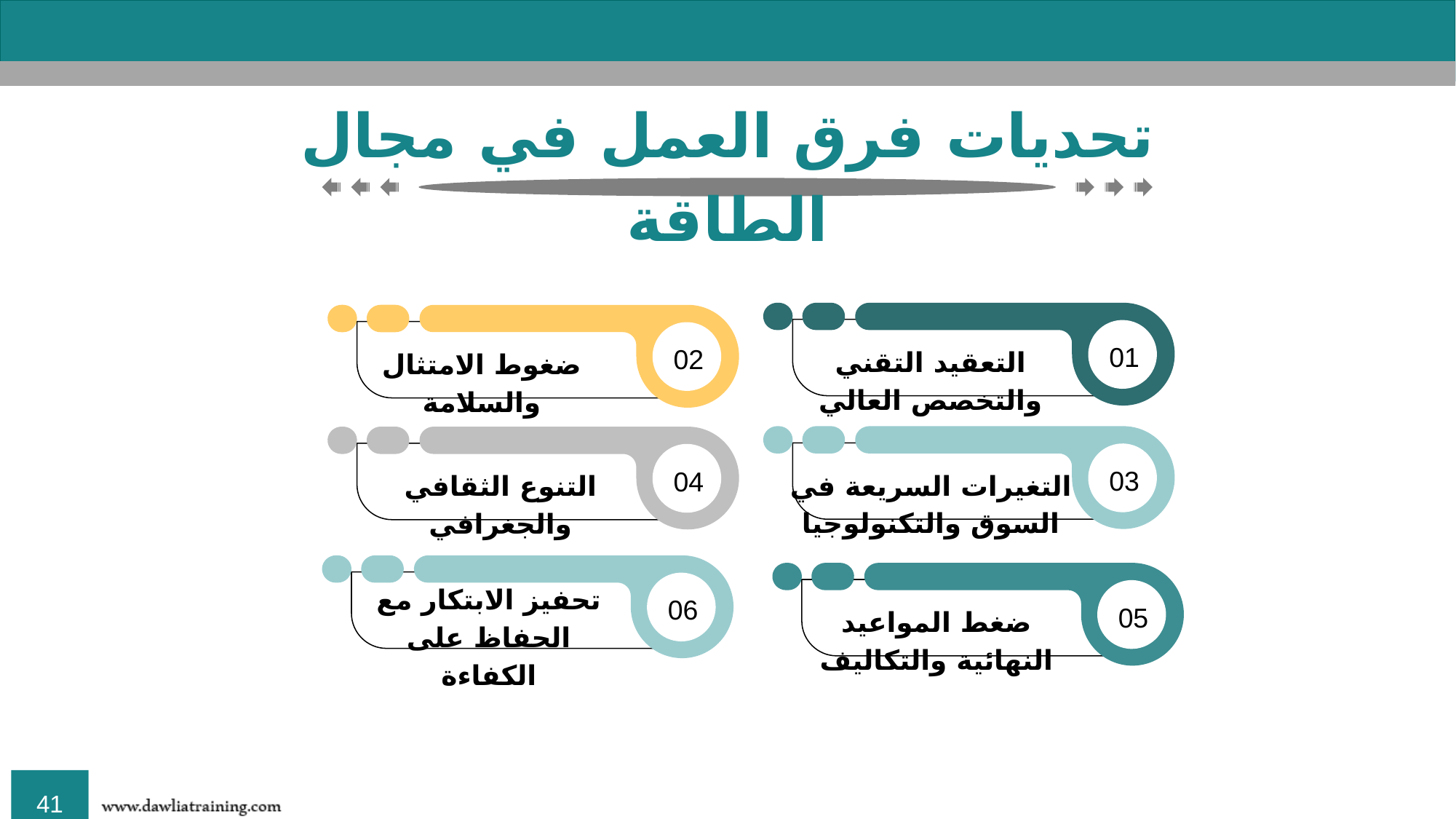

تحديات فرق العمل في مجال الطاقة

01
التعقيد التقني والتخصص العالي

02
ضغوط الامتثال والسلامة

03
التغيرات السريعة في السوق والتكنولوجيا

04
التنوع الثقافي والجغرافي

تحفيز الابتكار مع الحفاظ على الكفاءة
06

05
ضغط المواعيد النهائية والتكاليف